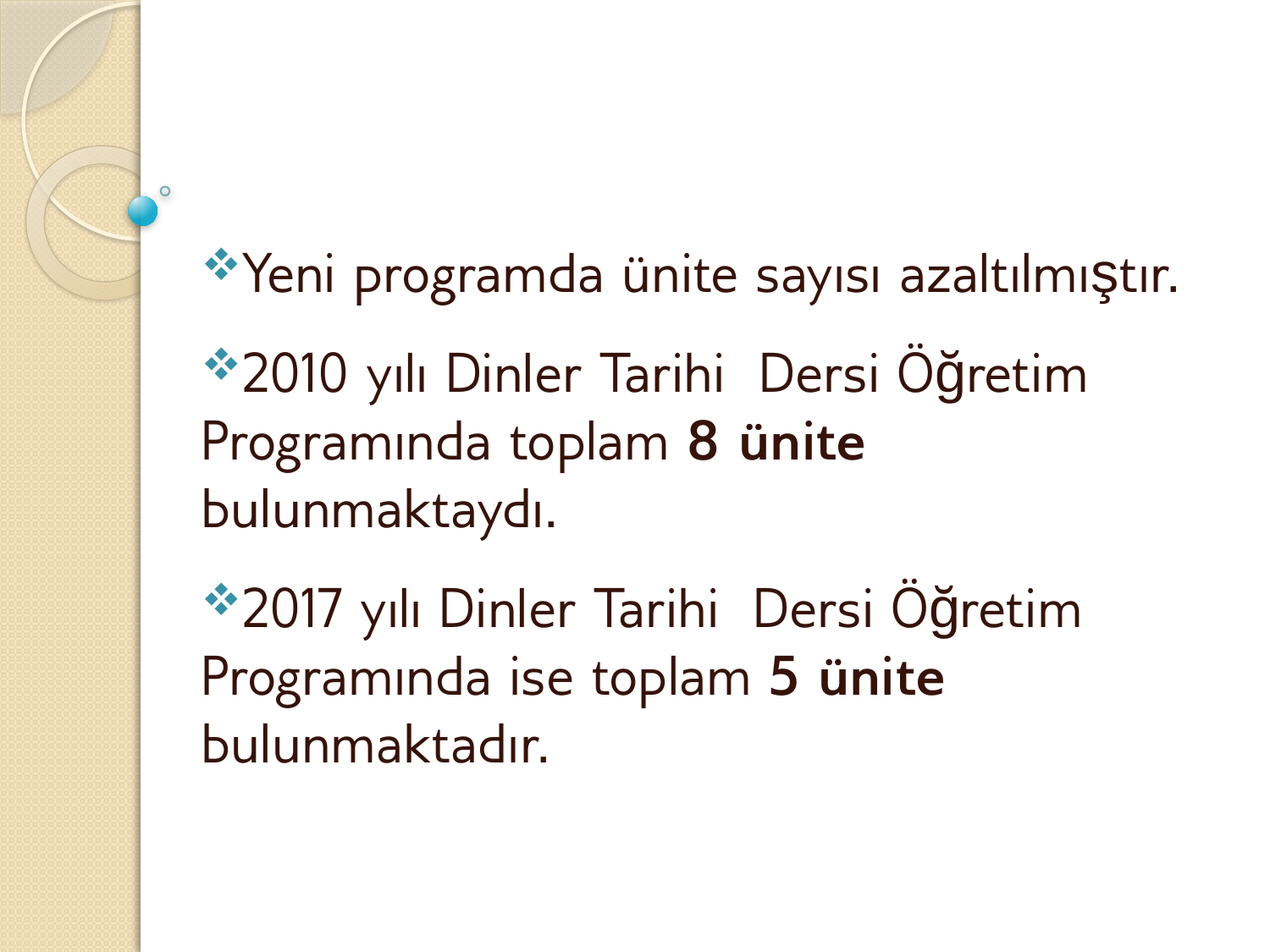

Yeni programda ünite sayısı azaltılmıştır.
2010 yılı Dinler Tarihi  Dersi Öğretim Programında toplam 8 ünite bulunmaktaydı.
2017 yılı Dinler Tarihi  Dersi Öğretim Programında ise toplam 5 ünite bulunmaktadır.